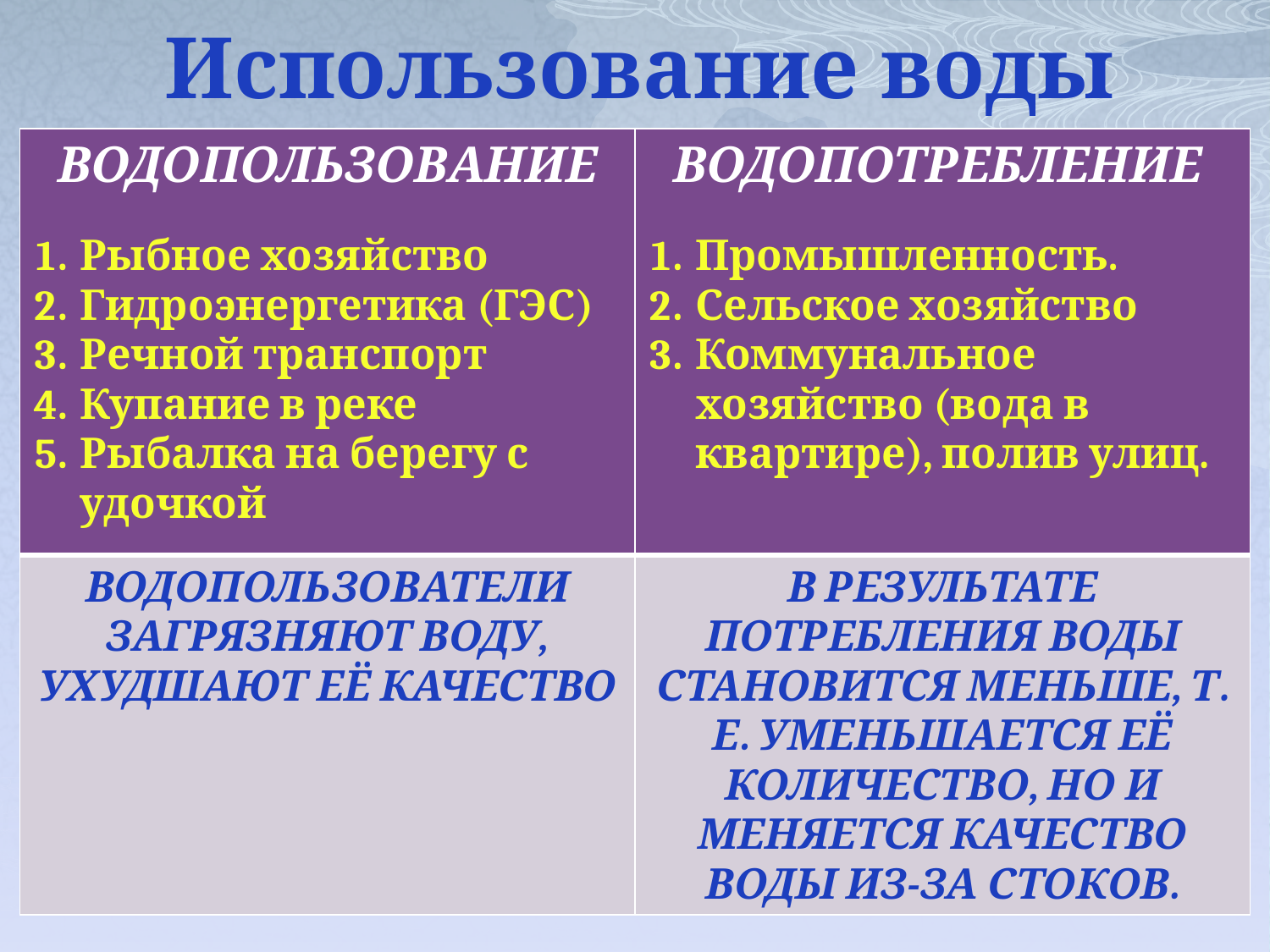

# Использование воды
| ВОДОПОЛЬЗОВАНИЕ Рыбное хозяйство Гидроэнергетика (ГЭС) Речной транспорт Купание в реке Рыбалка на берегу с удочкой | ВОДОПОТРЕБЛЕНИЕ Промышленность. Сельское хозяйство Коммунальное хозяйство (вода в квартире), полив улиц. |
| --- | --- |
| ВОДОПОЛЬЗОВАТЕЛИ ЗАГРЯЗНЯЮТ ВОДУ, УХУДШАЮТ ЕЁ КАЧЕСТВО | В РЕЗУЛЬТАТЕ ПОТРЕБЛЕНИЯ ВОДЫ СТАНОВИТСЯ МЕНЬШЕ, Т. Е. УМЕНЬШАЕТСЯ ЕЁ КОЛИЧЕСТВО, НО И МЕНЯЕТСЯ КАЧЕСТВО ВОДЫ ИЗ-ЗА СТОКОВ. |